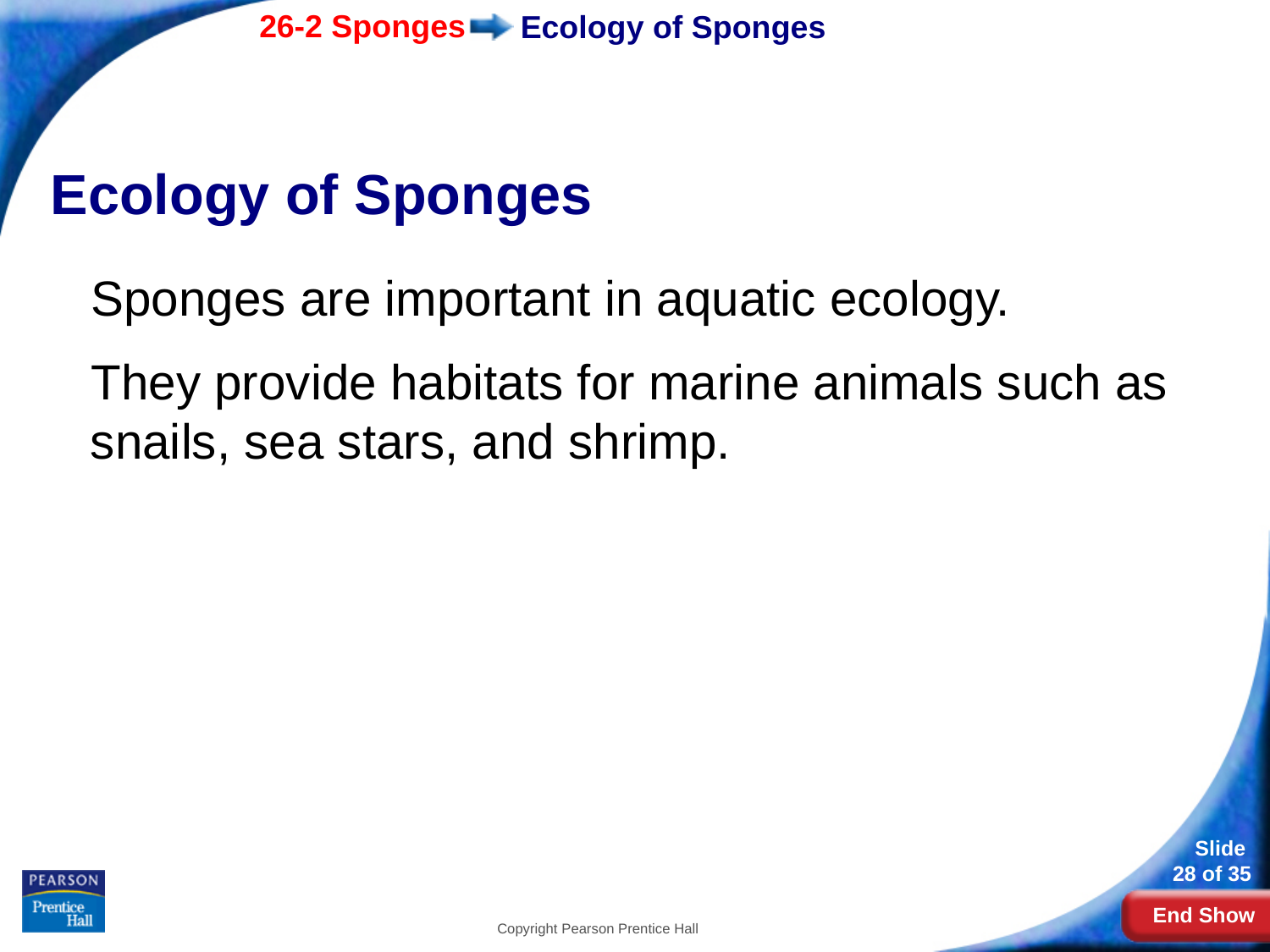

# Ecology of Sponges
Ecology of Sponges
Sponges are important in aquatic ecology.
They provide habitats for marine animals such as snails, sea stars, and shrimp.
Copyright Pearson Prentice Hall